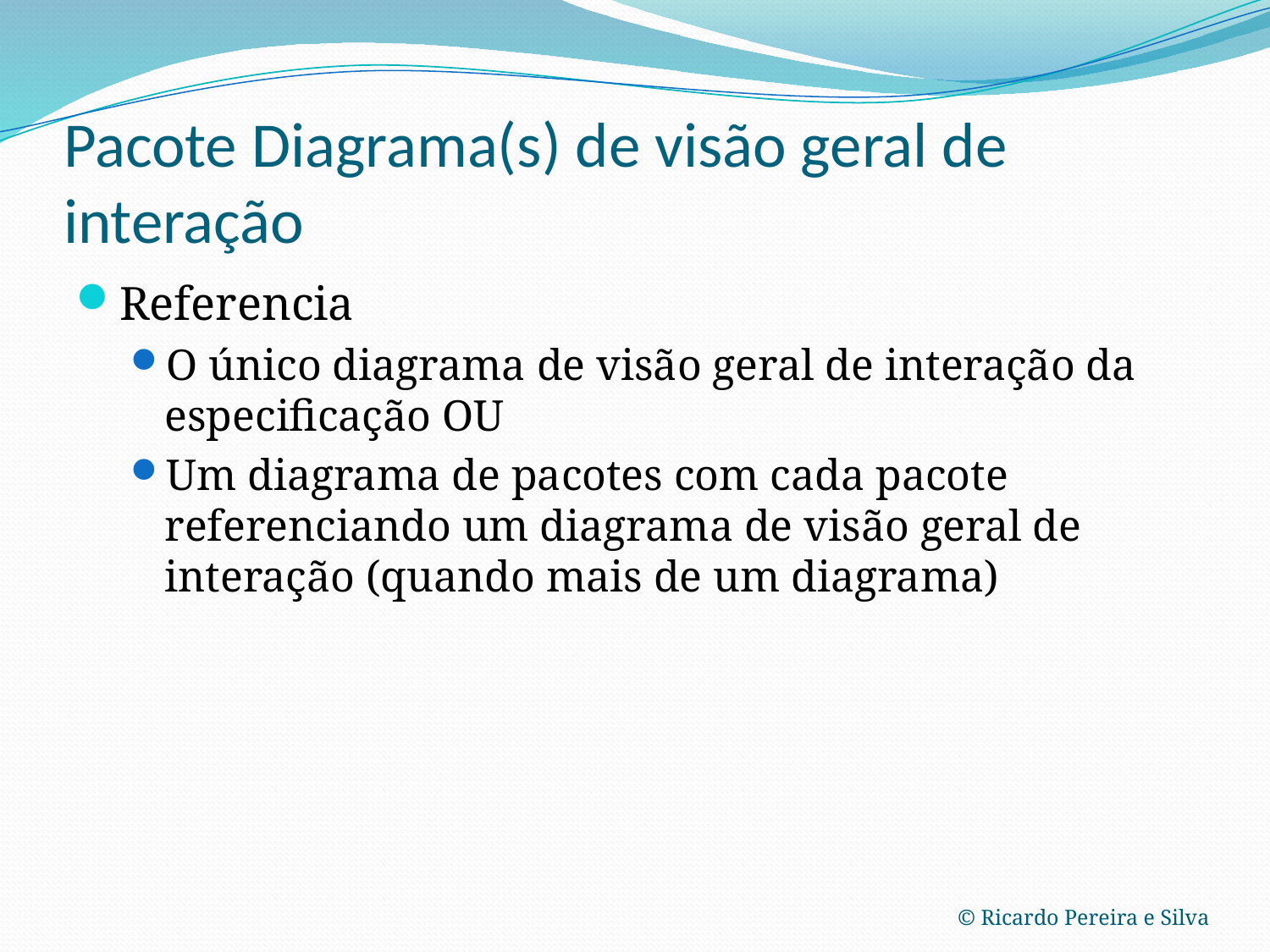

# Pacote Diagrama(s) de visão geral de interação
Referencia
O único diagrama de visão geral de interação da especificação OU
Um diagrama de pacotes com cada pacote referenciando um diagrama de visão geral de interação (quando mais de um diagrama)

© Ricardo Pereira e Silva